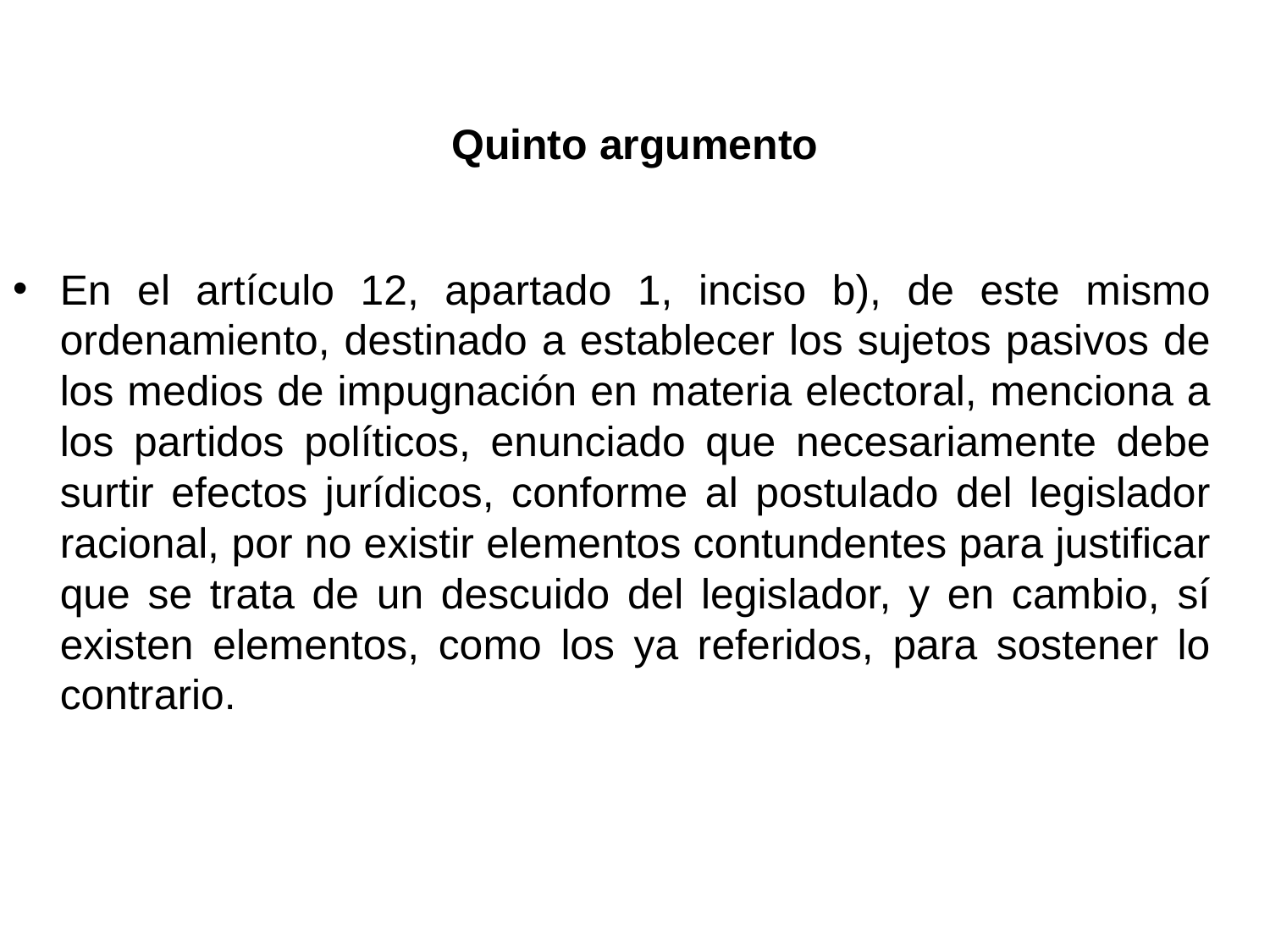

# Quinto argumento
En el artículo 12, apartado 1, inciso b), de este mismo ordenamiento, destinado a establecer los sujetos pasivos de los medios de impugnación en materia electoral, menciona a los partidos políticos, enunciado que necesariamente debe surtir efectos jurídicos, conforme al postulado del legislador racional, por no existir elementos contundentes para justificar que se trata de un descuido del legislador, y en cambio, sí existen elementos, como los ya referidos, para sostener lo contrario.